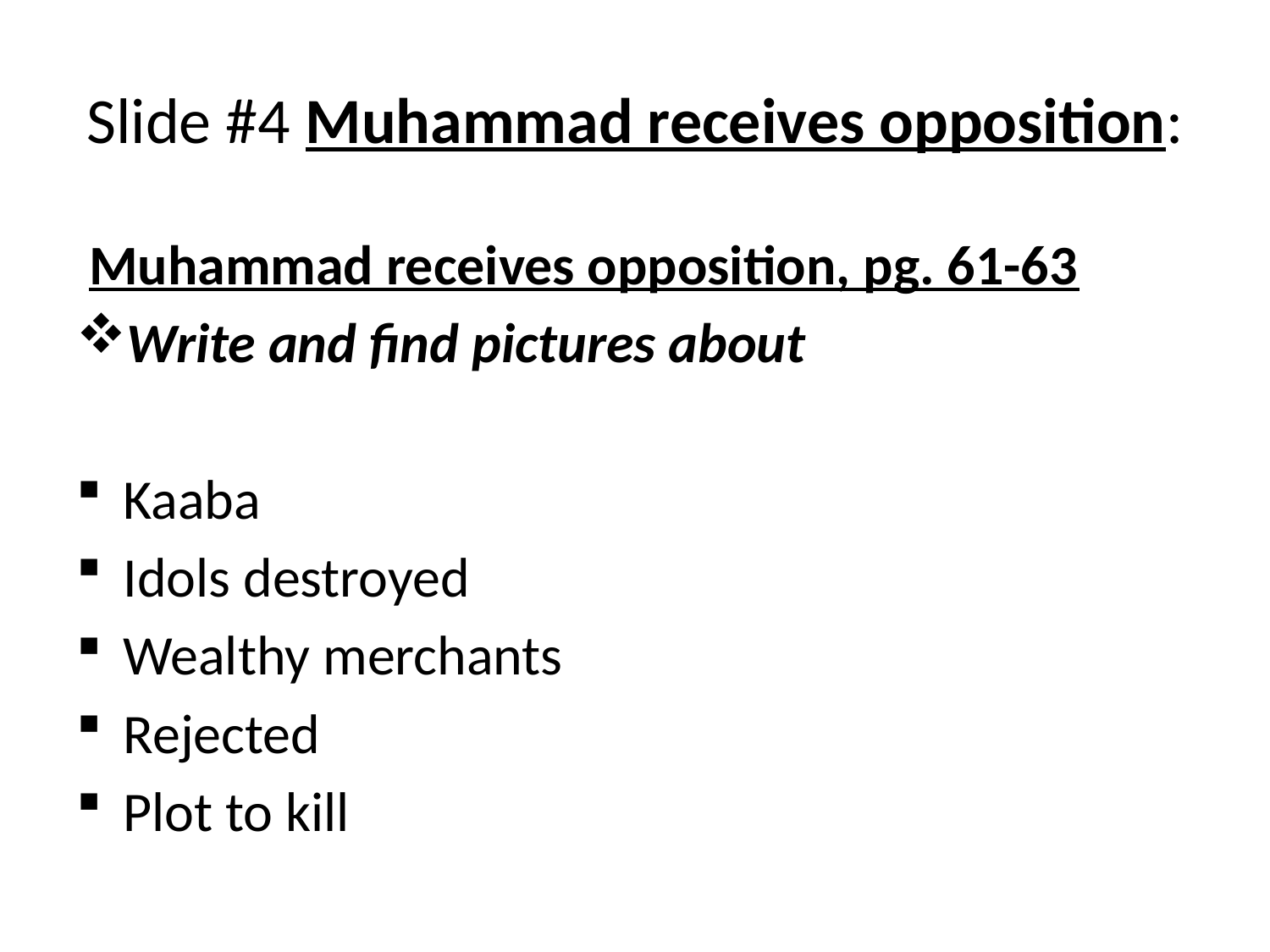

# Slide #4 Muhammad receives opposition:
 Muhammad receives opposition, pg. 61-63
Write and find pictures about

Kaaba
Idols destroyed
Wealthy merchants
Rejected
Plot to kill